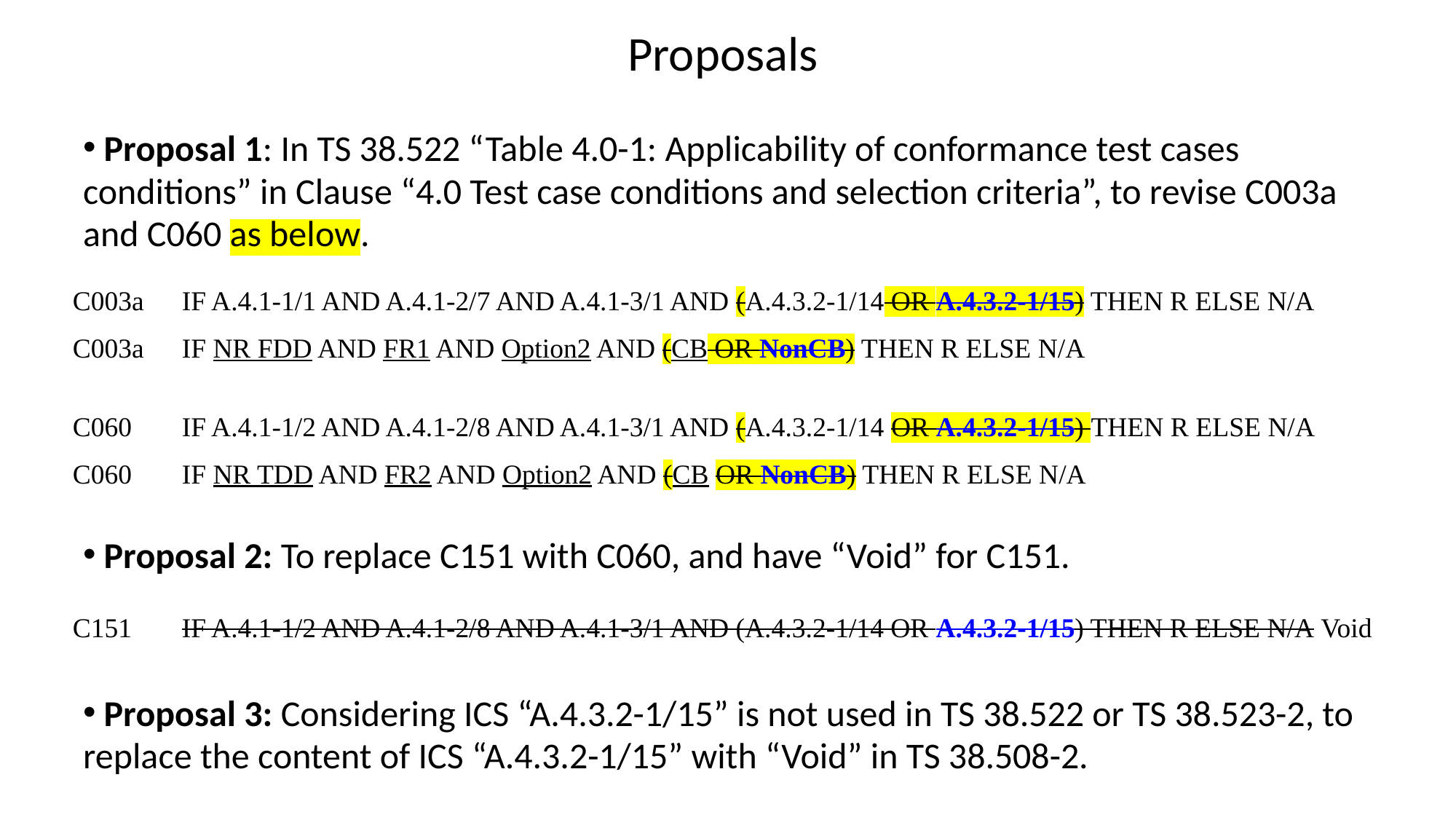

# Proposals
 Proposal 1: In TS 38.522 “Table 4.0-1: Applicability of conformance test cases conditions” in Clause “4.0 Test case conditions and selection criteria”, to revise C003a and C060 as below.
C003a	IF A.4.1-1/1 AND A.4.1-2/7 AND A.4.1-3/1 AND (A.4.3.2-1/14 OR A.4.3.2-1/15) THEN R ELSE N/A
C003a	IF NR FDD AND FR1 AND Option2 AND (CB OR NonCB) THEN R ELSE N/A
C060	IF A.4.1-1/2 AND A.4.1-2/8 AND A.4.1-3/1 AND (A.4.3.2-1/14 OR A.4.3.2-1/15) THEN R ELSE N/A
C060	IF NR TDD AND FR2 AND Option2 AND (CB OR NonCB) THEN R ELSE N/A
 Proposal 2: To replace C151 with C060, and have “Void” for C151.
C151	IF A.4.1-1/2 AND A.4.1-2/8 AND A.4.1-3/1 AND (A.4.3.2-1/14 OR A.4.3.2-1/15) THEN R ELSE N/A Void
 Proposal 3: Considering ICS “A.4.3.2-1/15” is not used in TS 38.522 or TS 38.523-2, to replace the content of ICS “A.4.3.2-1/15” with “Void” in TS 38.508-2.